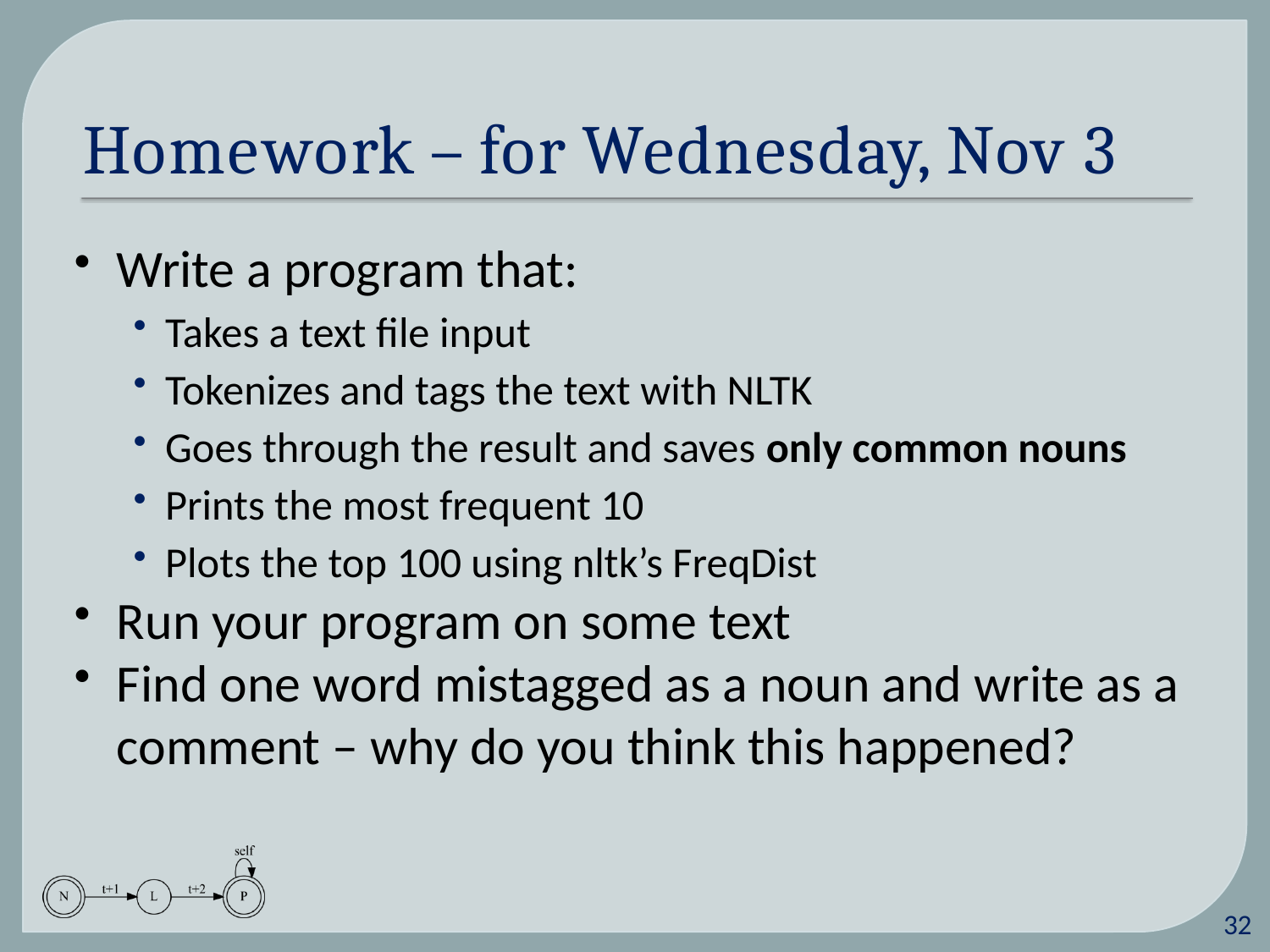

# Homework – for Wednesday, Nov 3
Write a program that:
Takes a text file input
Tokenizes and tags the text with NLTK
Goes through the result and saves only common nouns
Prints the most frequent 10
Plots the top 100 using nltk’s FreqDist
Run your program on some text
Find one word mistagged as a noun and write as a comment – why do you think this happened?
32